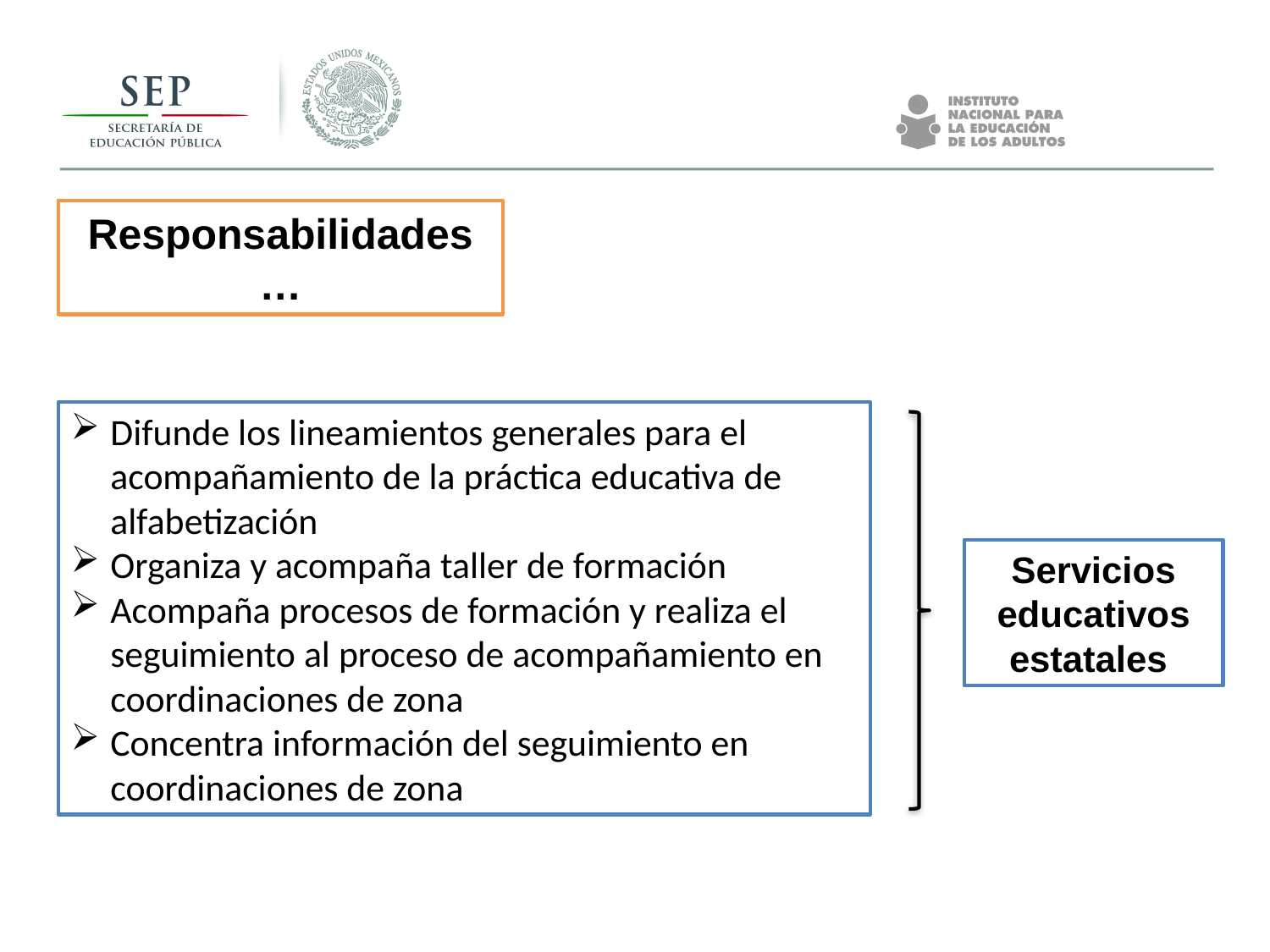

Responsabilidades …
Difunde los lineamientos generales para el acompañamiento de la práctica educativa de alfabetización
Organiza y acompaña taller de formación
Acompaña procesos de formación y realiza el seguimiento al proceso de acompañamiento en coordinaciones de zona
Concentra información del seguimiento en coordinaciones de zona

Servicios educativos estatales